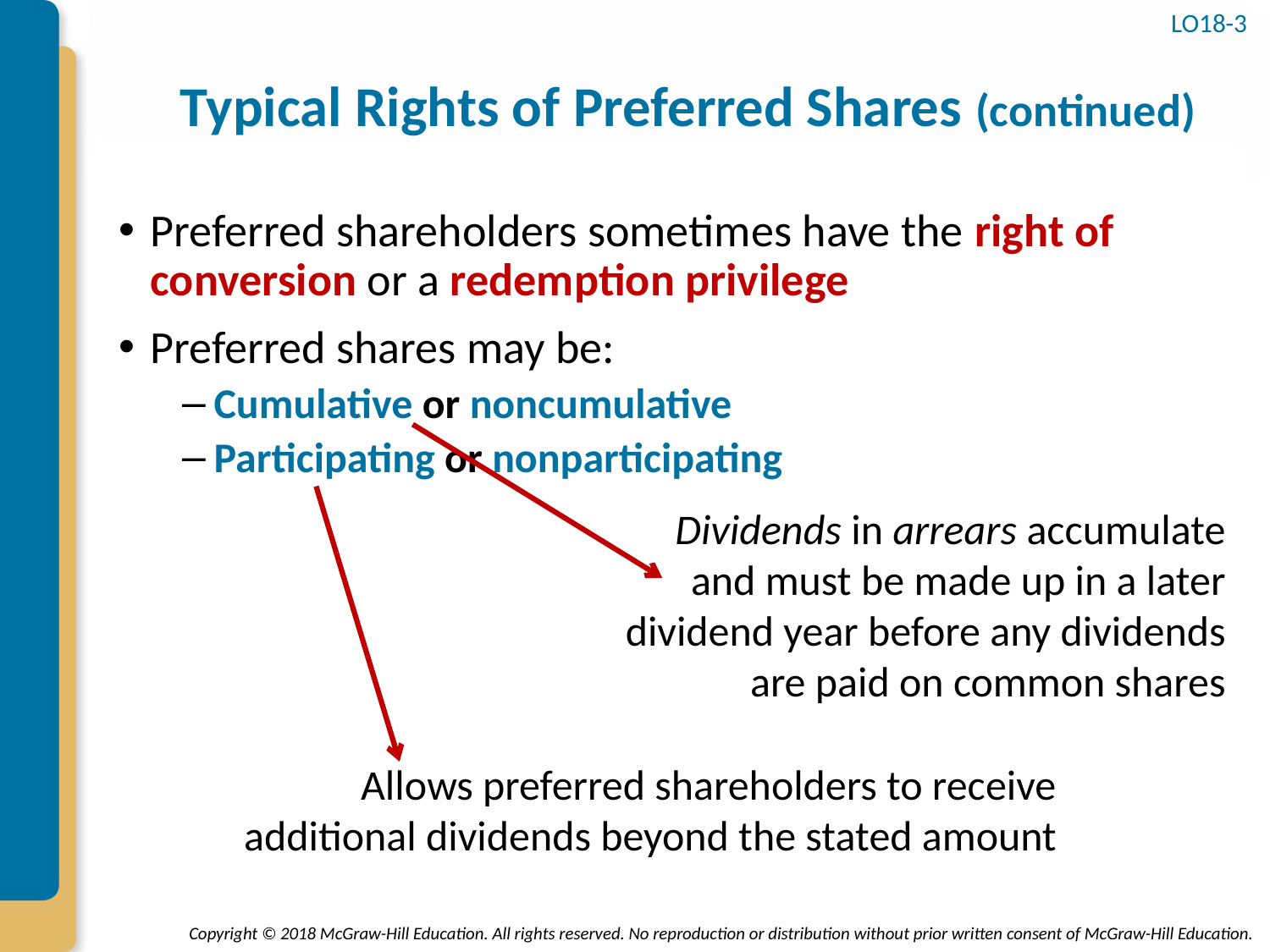

# Typical Rights of Preferred Shares (continued)
LO18-3
Preferred shareholders sometimes have the right of conversion or a redemption privilege
Preferred shares may be:
Cumulative or noncumulative
Participating or nonparticipating

Dividends in arrears accumulate and must be made up in a later dividend year before any dividends are paid on common shares
Allows preferred shareholders to receive additional dividends beyond the stated amount